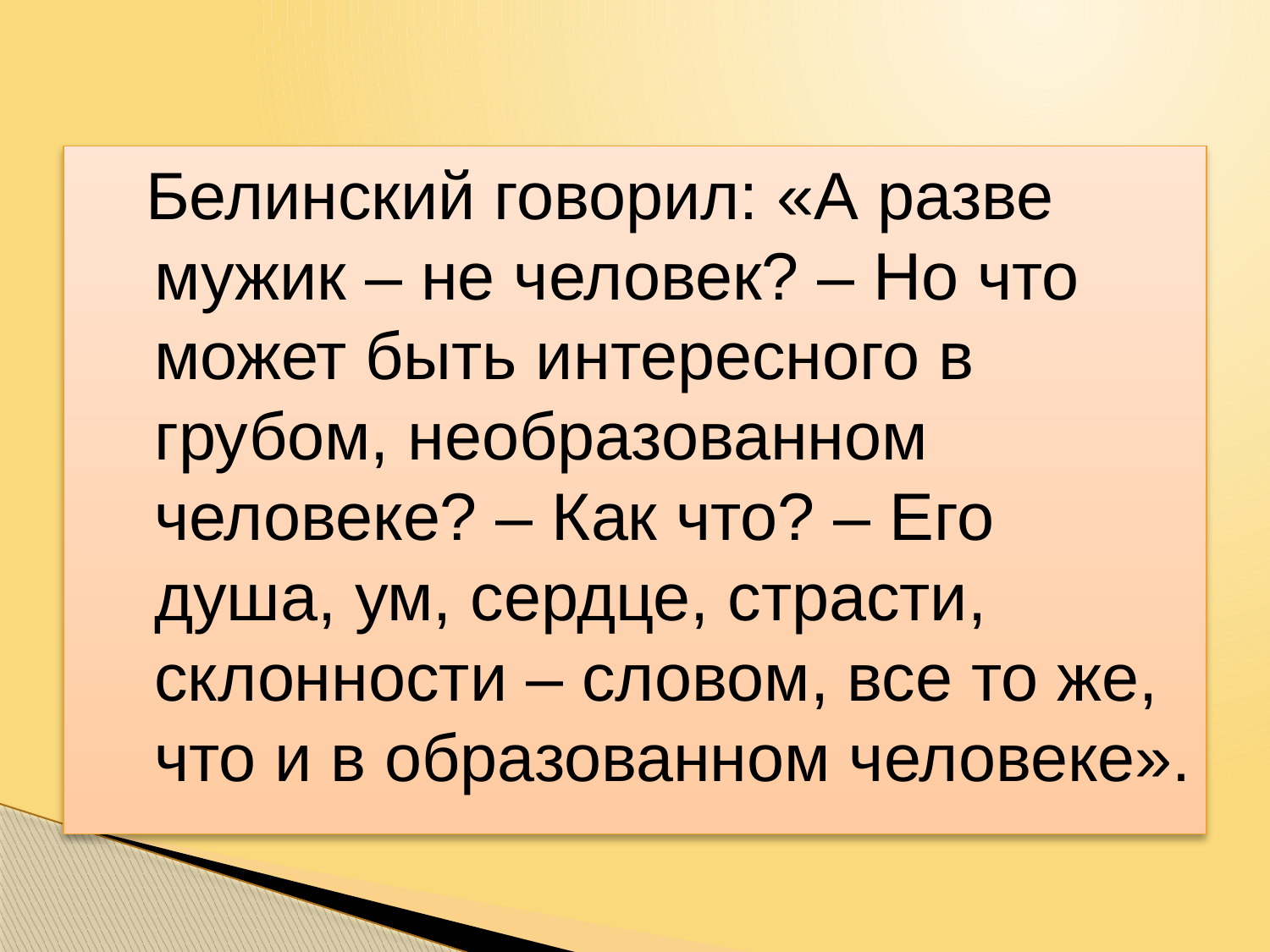

Белинский говорил: «А разве мужик – не человек? – Но что может быть интересного в грубом, необразованном человеке? – Как что? – Его душа, ум, сердце, страсти, склонности – словом, все то же, что и в образованном человеке».